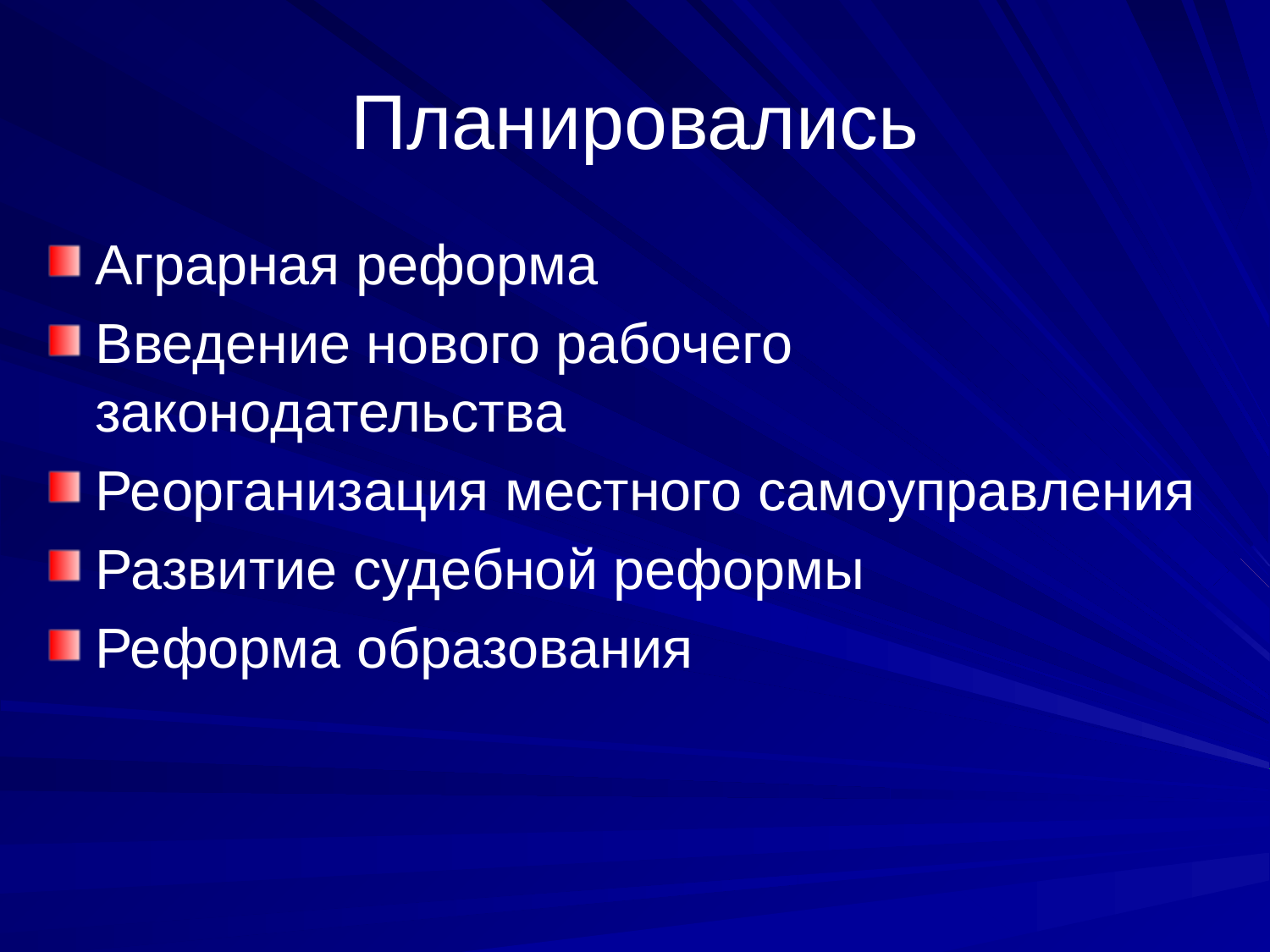

# Планировались
Аграрная реформа
Введение нового рабочего законодательства
Реорганизация местного самоуправления
Развитие судебной реформы
Реформа образования